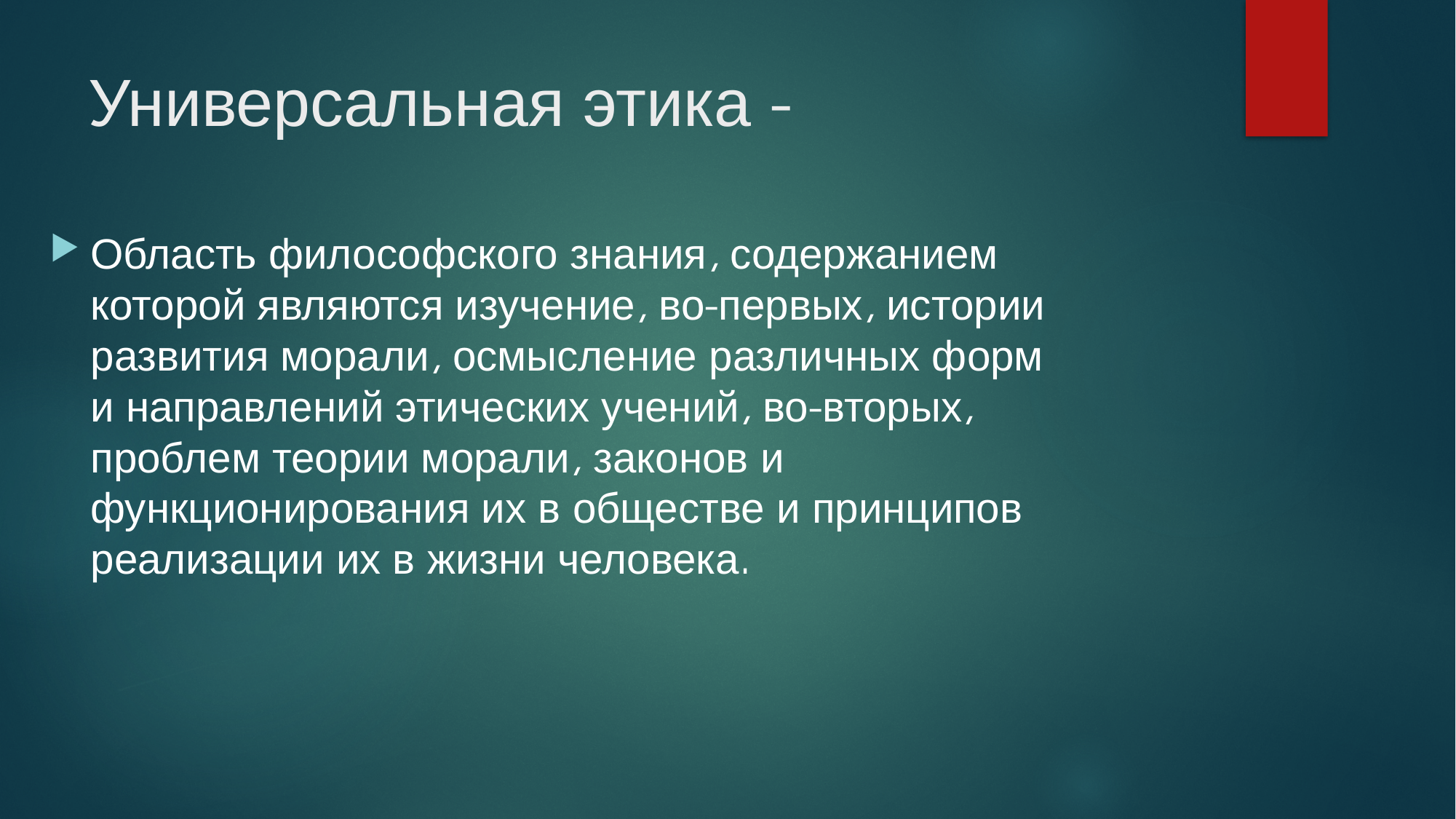

# Универсальная этика -
Область философского знания, содержанием которой являются изучение, во-первых, истории развития морали, осмысление различных форм и направлений этических учений, во-вторых, проблем теории морали, законов и функционирования их в обществе и принципов реализации их в жизни человека.